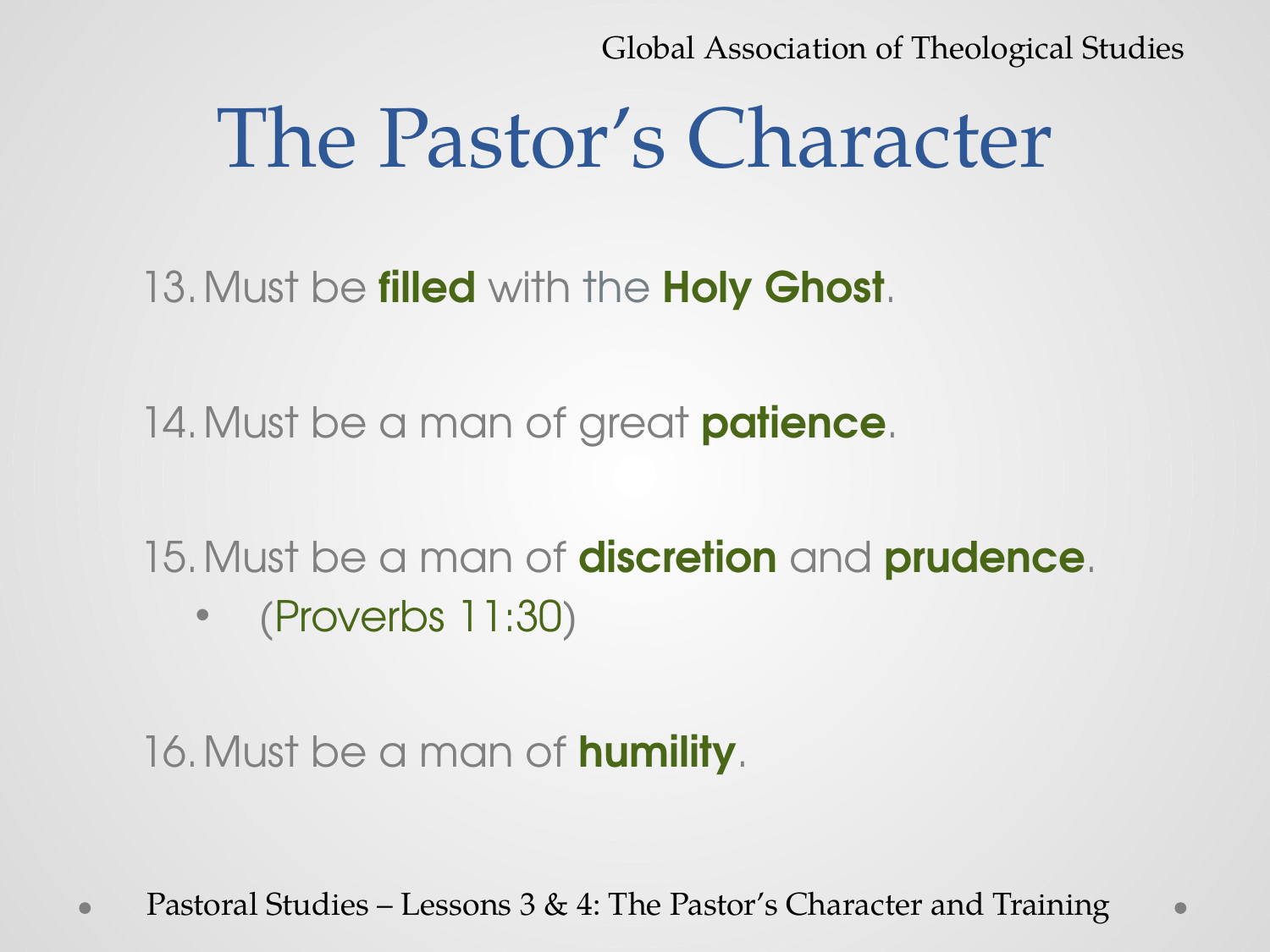

Global Association of Theological Studies
# The Pastor’s Character
Must be filled with the Holy Ghost.

Must be a man of great patience.

Must be a man of discretion and prudence.
(Proverbs 11:30)

Must be a man of humility.
Pastoral Studies – Lessons 3 & 4: The Pastor’s Character and Training